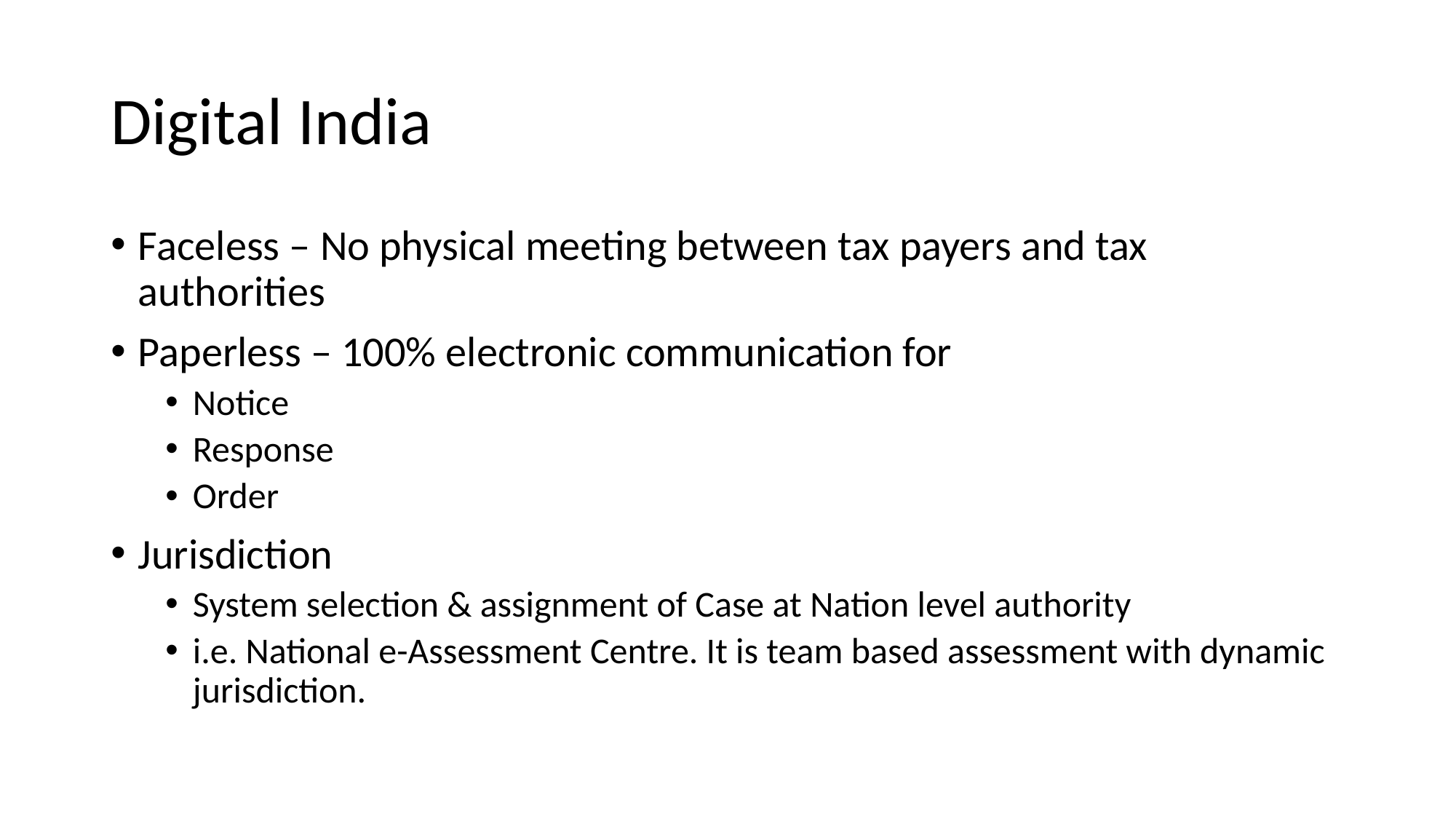

# Digital India
Faceless – No physical meeting between tax payers and tax authorities
Paperless – 100% electronic communication for
Notice
Response
Order
Jurisdiction
System selection & assignment of Case at Nation level authority
i.e. National e-Assessment Centre. It is team based assessment with dynamic jurisdiction.